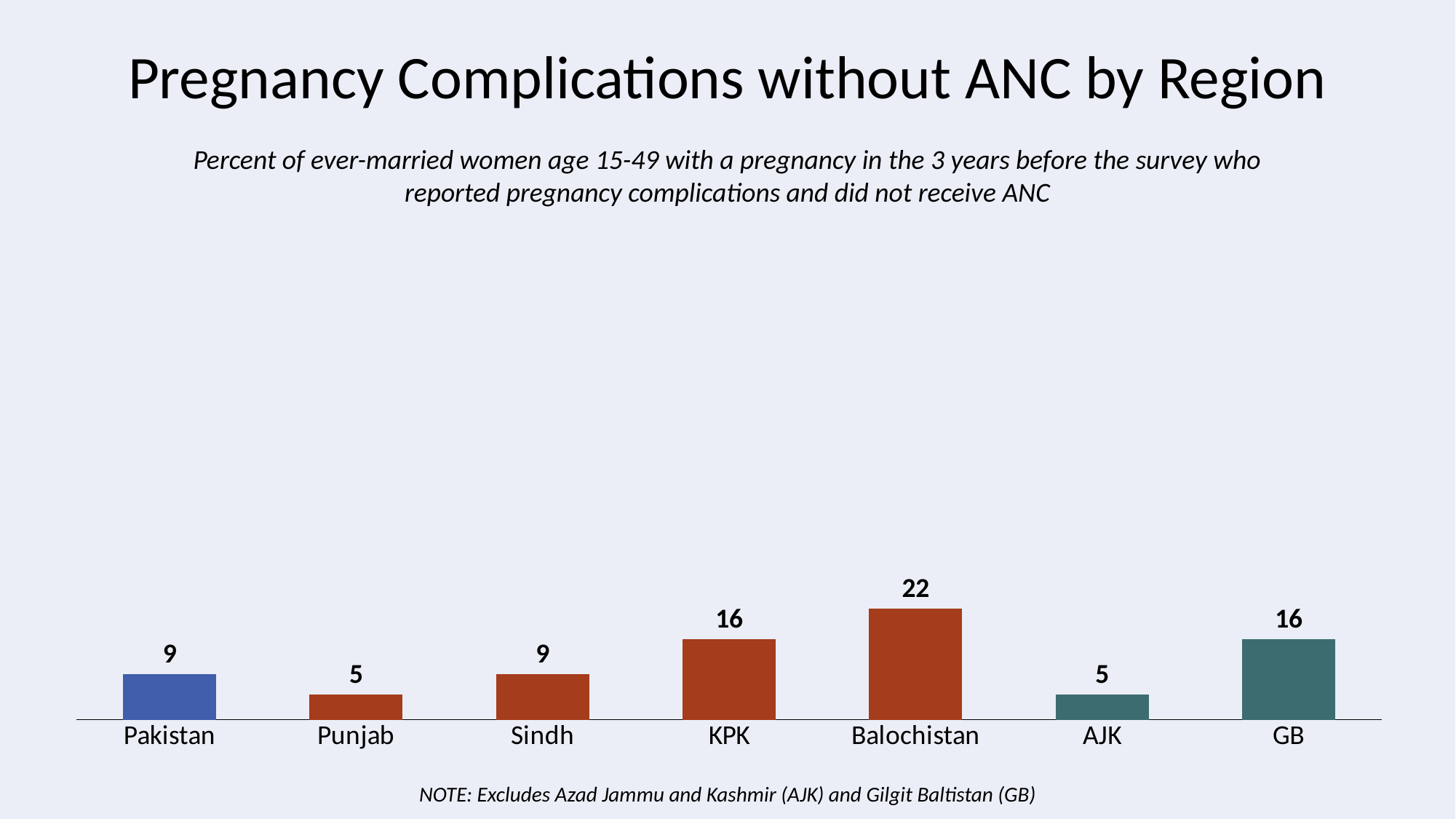

# Pregnancy Complications without ANC by Region
Percent of ever-married women age 15-49 with a pregnancy in the 3 years before the survey who reported pregnancy complications and did not receive ANC

### Chart

| Category | Series 1 |
|---|---|
| Pakistan | 9.0 |
| Punjab | 5.0 |
| Sindh | 9.0 |
| KPK | 16.0 |
| Balochistan | 22.0 |
| AJK | 5.0 |
| GB | 16.0 |
NOTE: Excludes Azad Jammu and Kashmir (AJK) and Gilgit Baltistan (GB)